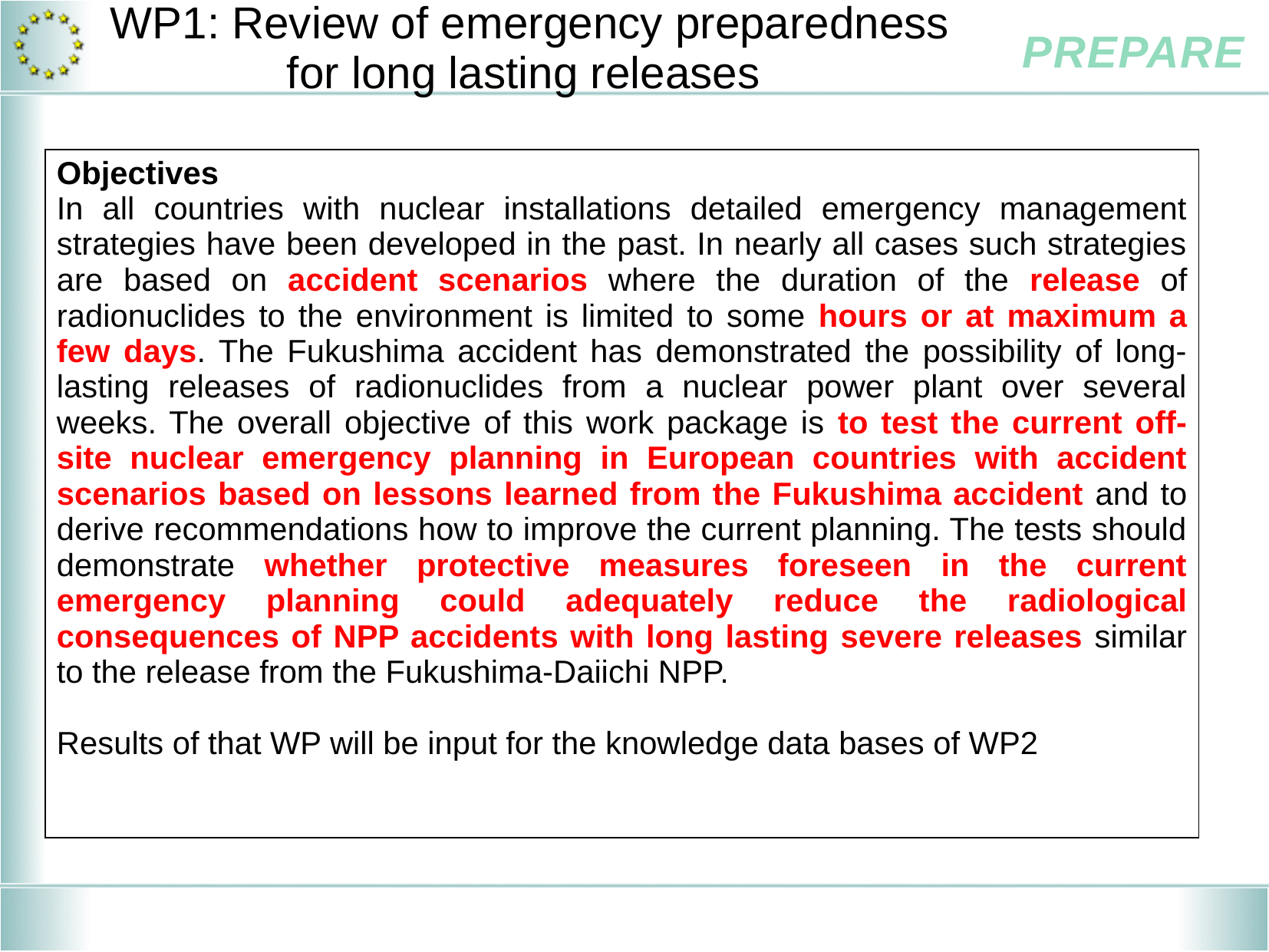

# WP1: Review of emergency preparedness for long lasting releases
| Objectives In all countries with nuclear installations detailed emergency management strategies have been developed in the past. In nearly all cases such strategies are based on accident scenarios where the duration of the release of radionuclides to the environment is limited to some hours or at maximum a few days. The Fukushima accident has demonstrated the possibility of long-lasting releases of radionuclides from a nuclear power plant over several weeks. The overall objective of this work package is to test the current off-site nuclear emergency planning in European countries with accident scenarios based on lessons learned from the Fukushima accident and to derive recommendations how to improve the current planning. The tests should demonstrate whether protective measures foreseen in the current emergency planning could adequately reduce the radiological consequences of NPP accidents with long lasting severe releases similar to the release from the Fukushima-Daiichi NPP. Results of that WP will be input for the knowledge data bases of WP2 |
| --- |